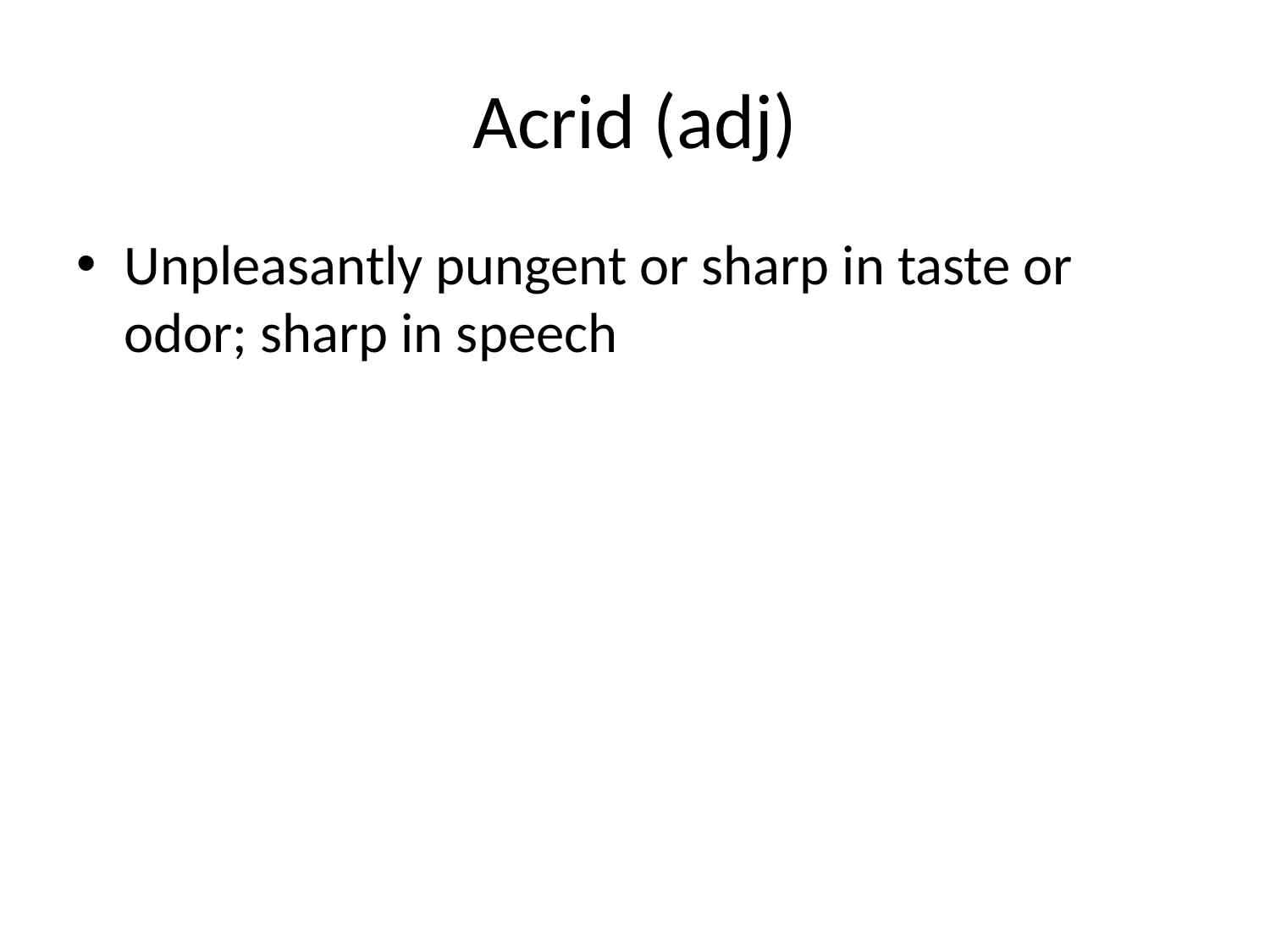

# Acrid (adj)
Unpleasantly pungent or sharp in taste or odor; sharp in speech